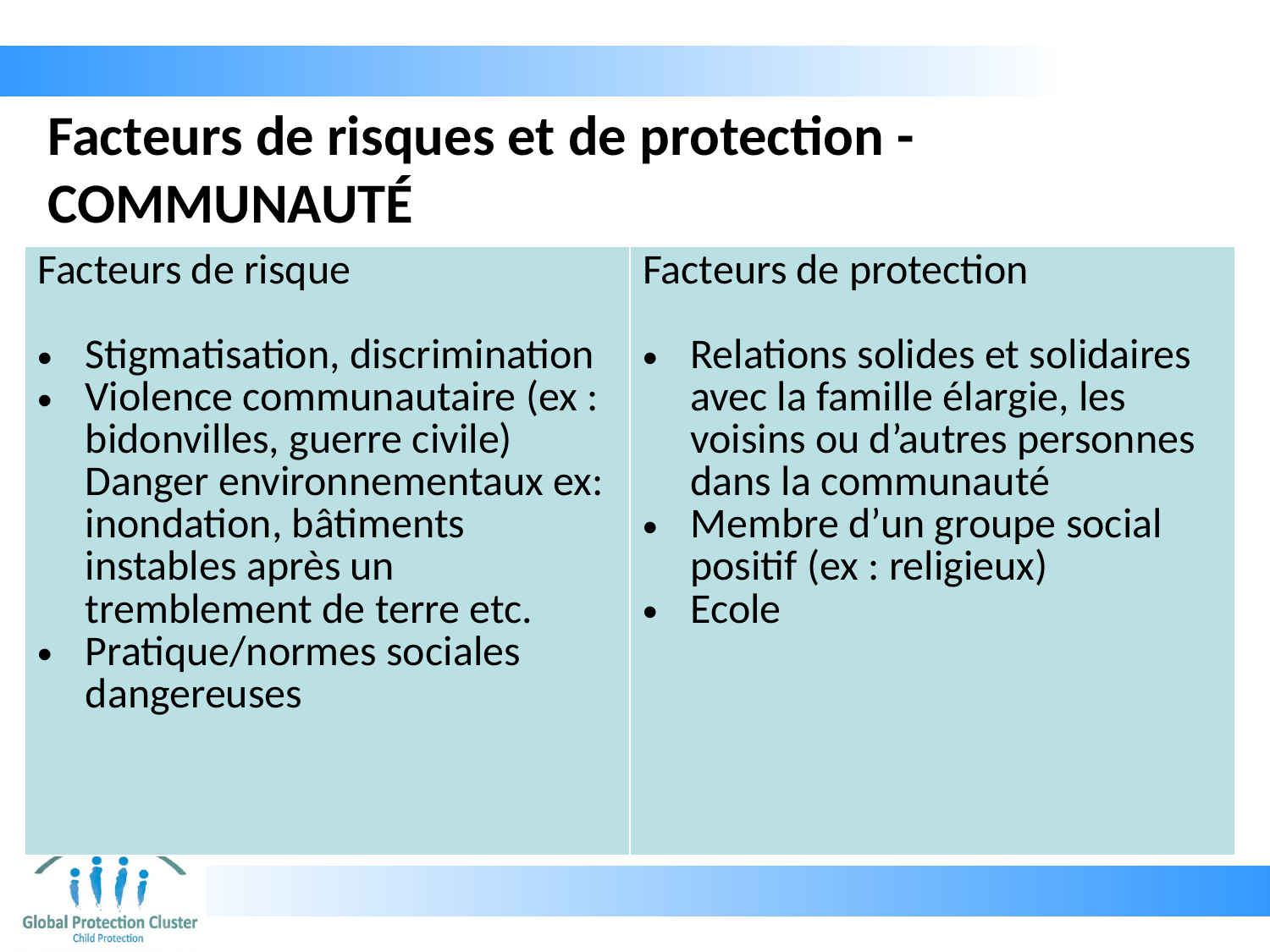

# Facteurs de risques et de protection - COMMUNAUTÉ
| Facteurs de risque Stigmatisation, discrimination Violence communautaire (ex : bidonvilles, guerre civile) Danger environnementaux ex: inondation, bâtiments instables après un tremblement de terre etc. Pratique/normes sociales dangereuses | Facteurs de protection Relations solides et solidaires avec la famille élargie, les voisins ou d’autres personnes dans la communauté Membre d’un groupe social positif (ex : religieux) Ecole |
| --- | --- |